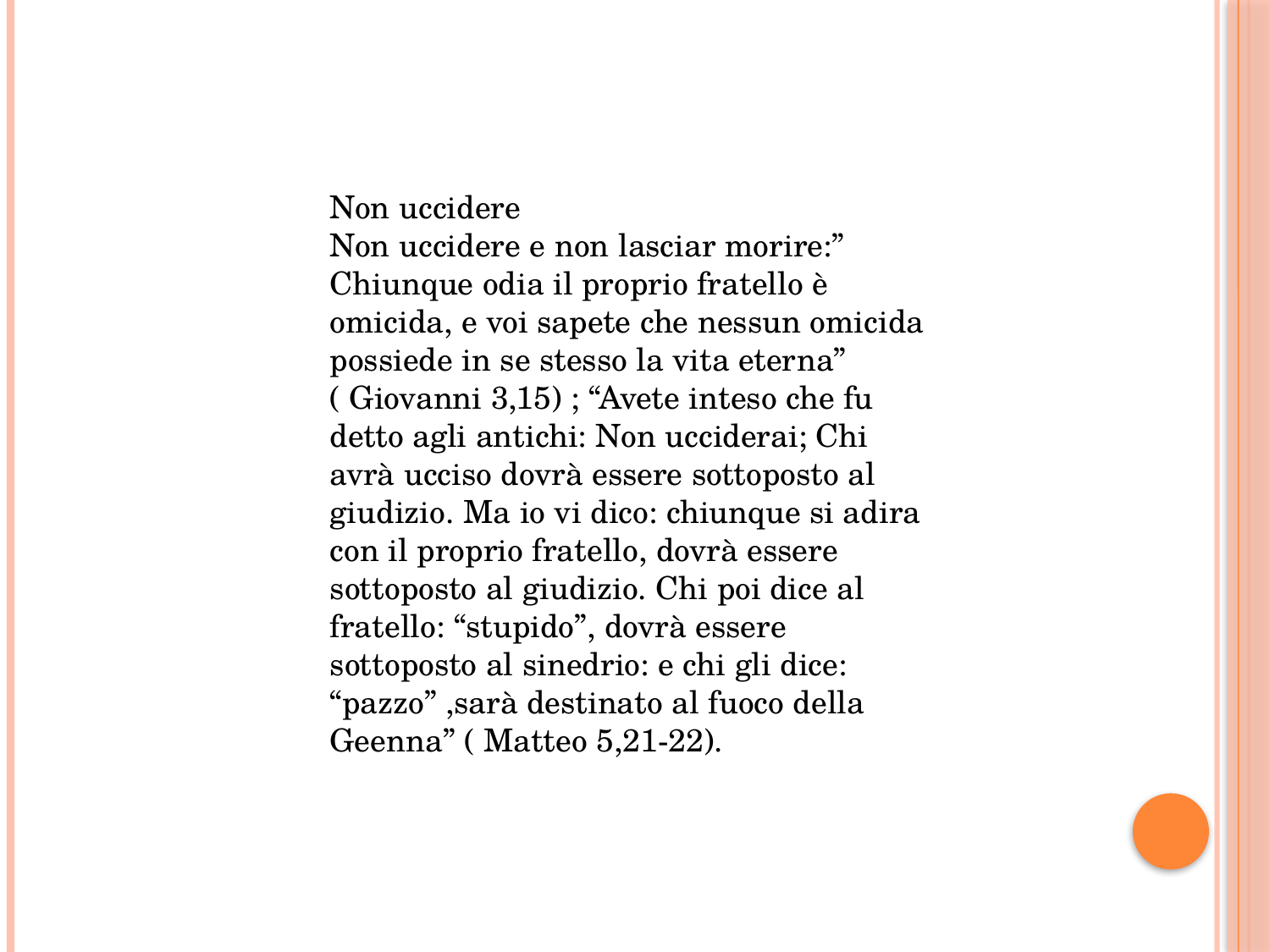

Non uccidere
Non uccidere e non lasciar morire:” Chiunque odia il proprio fratello è omicida, e voi sapete che nessun omicida possiede in se stesso la vita eterna” ( Giovanni 3,15) ; “Avete inteso che fu detto agli antichi: Non ucciderai; Chi avrà ucciso dovrà essere sottoposto al giudizio. Ma io vi dico: chiunque si adira con il proprio fratello, dovrà essere sottoposto al giudizio. Chi poi dice al fratello: “stupido”, dovrà essere sottoposto al sinedrio: e chi gli dice: “pazzo” ,sarà destinato al fuoco della Geenna” ( Matteo 5,21-22).